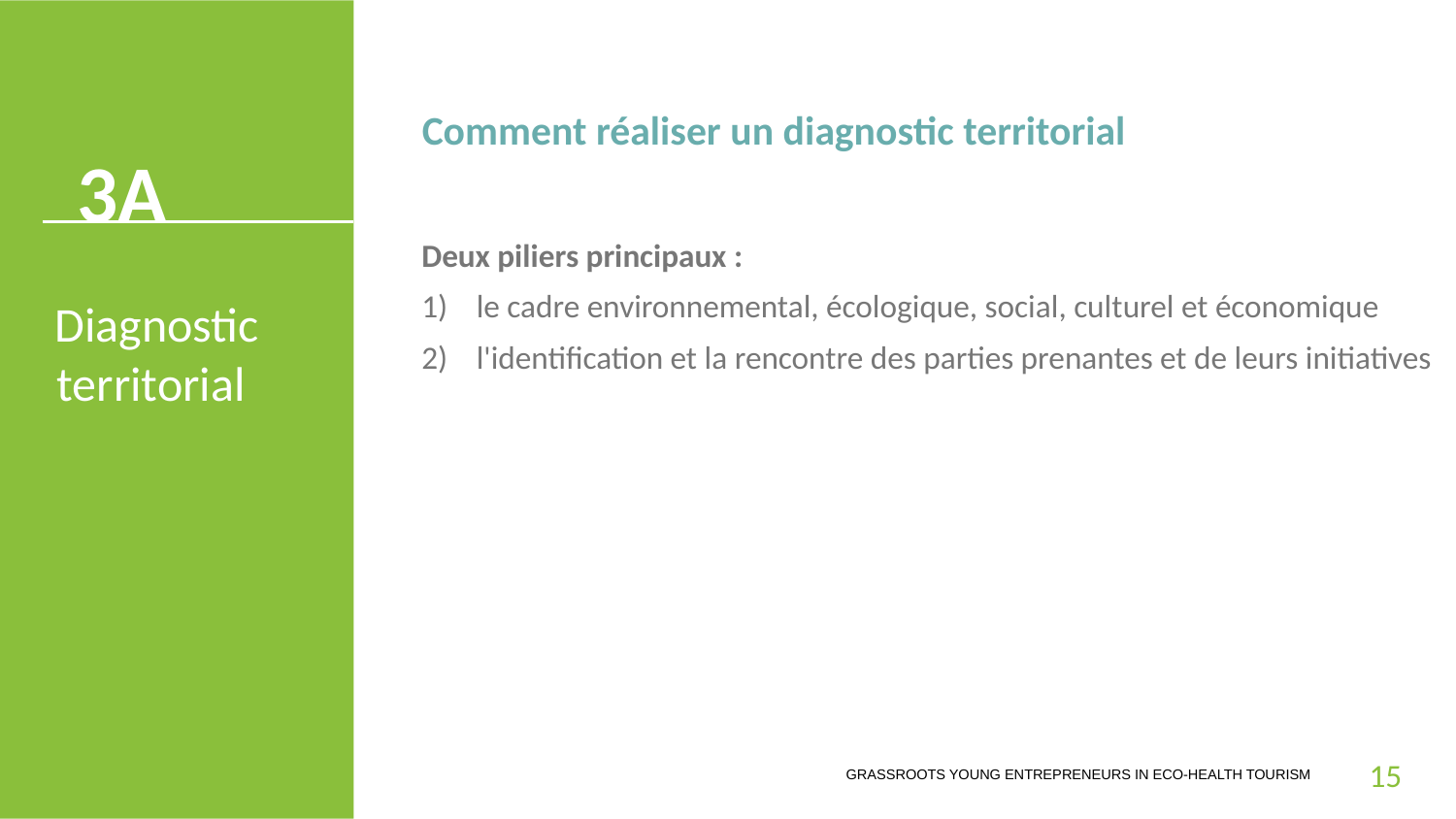

Comment réaliser un diagnostic territorial
3A

Deux piliers principaux :
le cadre environnemental, écologique, social, culturel et économique
l'identification et la rencontre des parties prenantes et de leurs initiatives
Diagnostic territorial

Diagnostic territorial

15
GRASSROOTS YOUNG ENTREPRENEURS IN ECO-HEALTH TOURISM